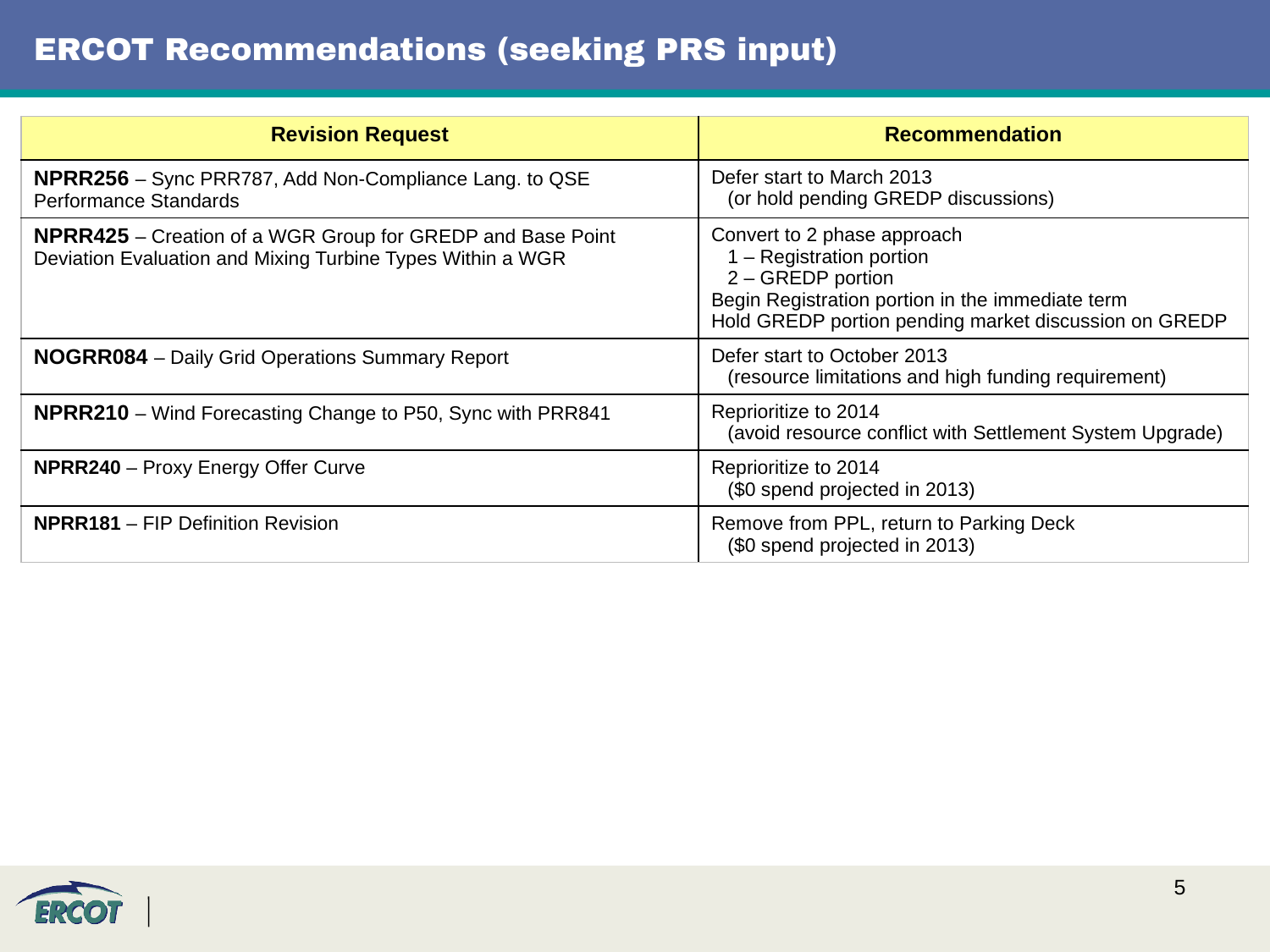

# ERCOT Recommendations (seeking PRS input)
| Revision Request | Recommendation |
| --- | --- |
| NPRR256 – Sync PRR787, Add Non-Compliance Lang. to QSE Performance Standards | Defer start to March 2013 (or hold pending GREDP discussions) |
| NPRR425 – Creation of a WGR Group for GREDP and Base Point Deviation Evaluation and Mixing Turbine Types Within a WGR | Convert to 2 phase approach 1 – Registration portion 2 – GREDP portion Begin Registration portion in the immediate term Hold GREDP portion pending market discussion on GREDP |
| NOGRR084 – Daily Grid Operations Summary Report | Defer start to October 2013 (resource limitations and high funding requirement) |
| NPRR210 – Wind Forecasting Change to P50, Sync with PRR841 | Reprioritize to 2014 (avoid resource conflict with Settlement System Upgrade) |
| NPRR240 – Proxy Energy Offer Curve | Reprioritize to 2014 ($0 spend projected in 2013) |
| NPRR181 – FIP Definition Revision | Remove from PPL, return to Parking Deck ($0 spend projected in 2013) |